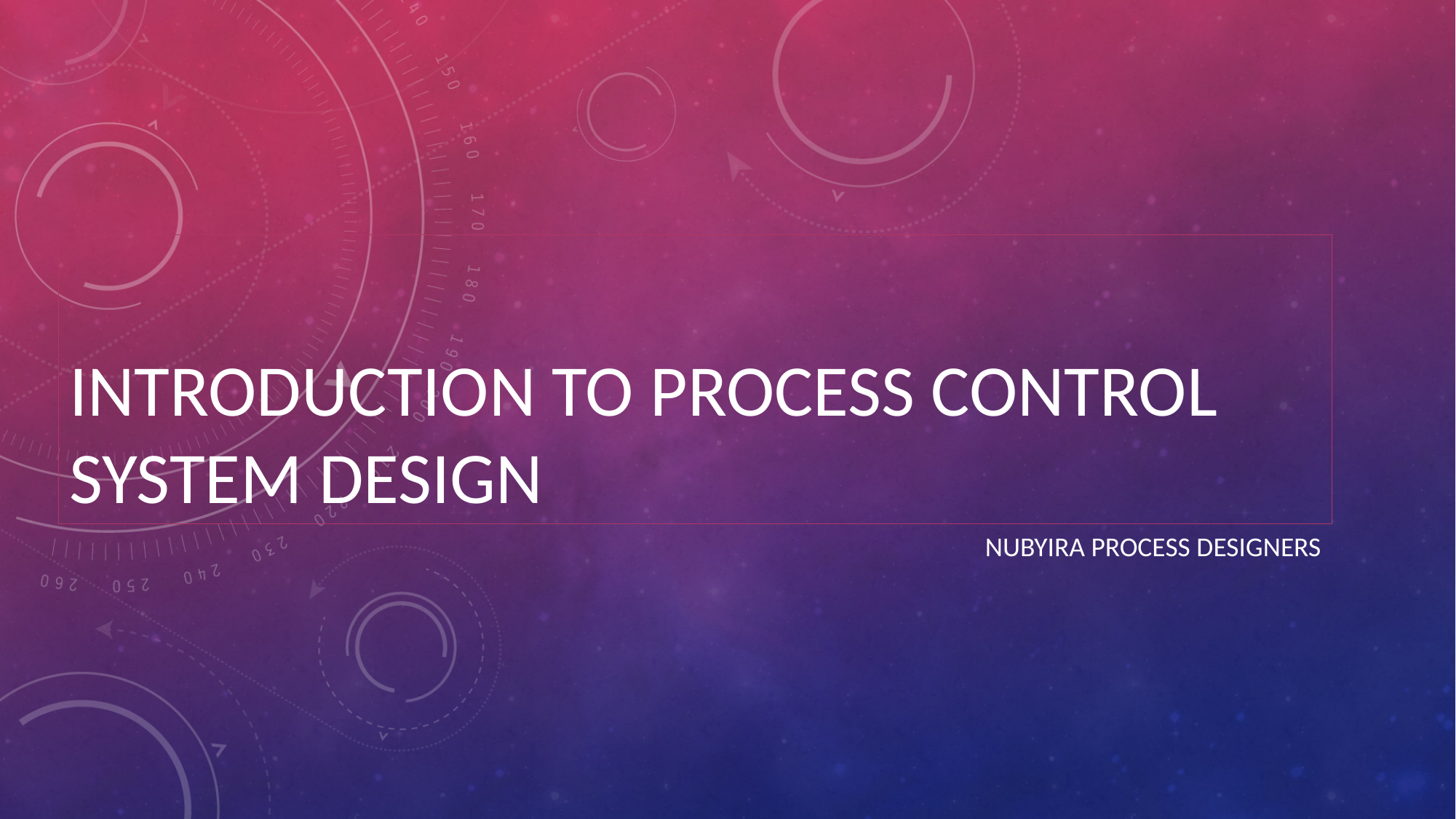

# Introduction to Process control system design
NUBYIRA PROCESS DESIGNERS